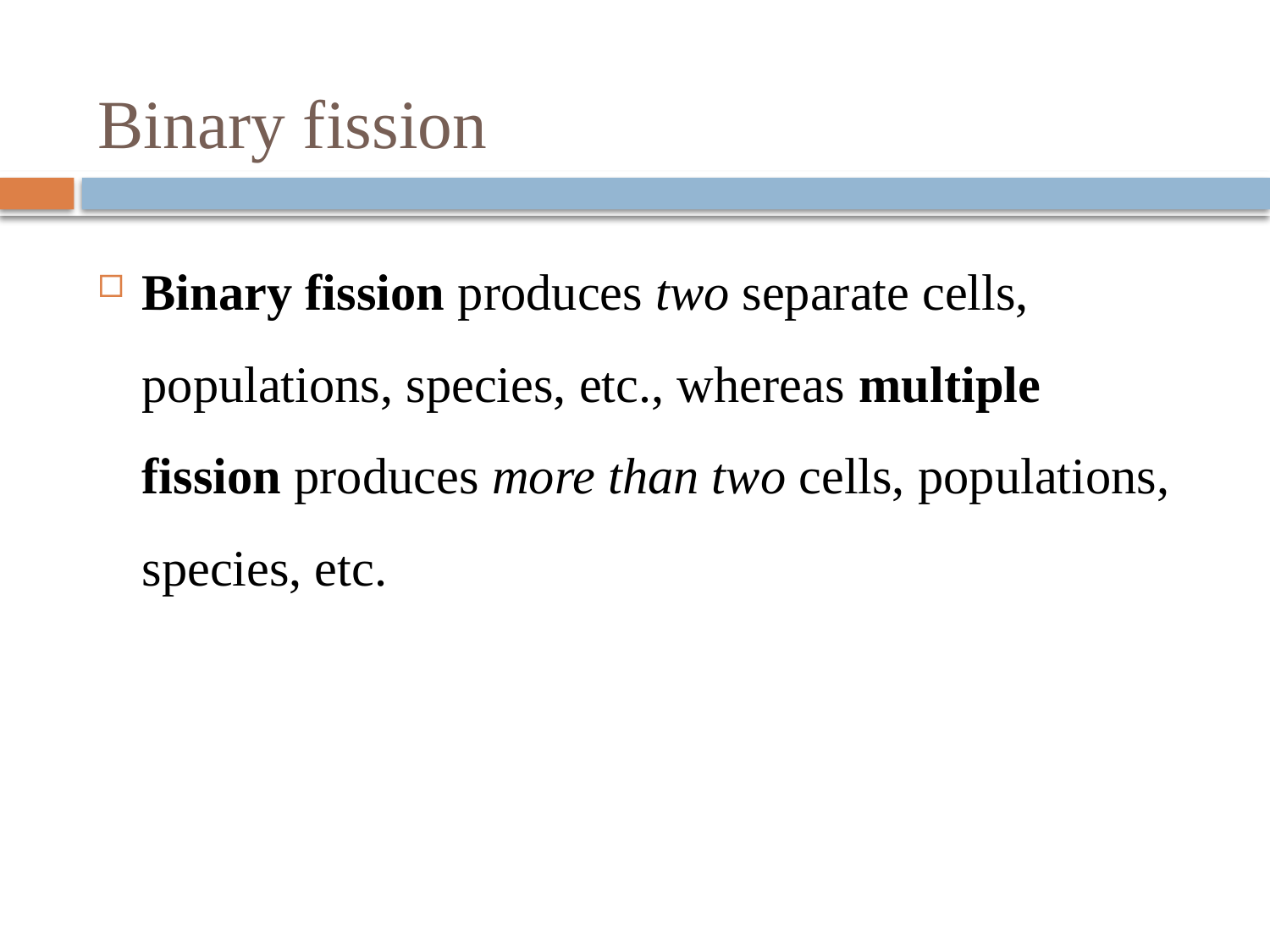

# Binary fission
Binary fission produces two separate cells, populations, species, etc., whereas multiple fission produces more than two cells, populations, species, etc.